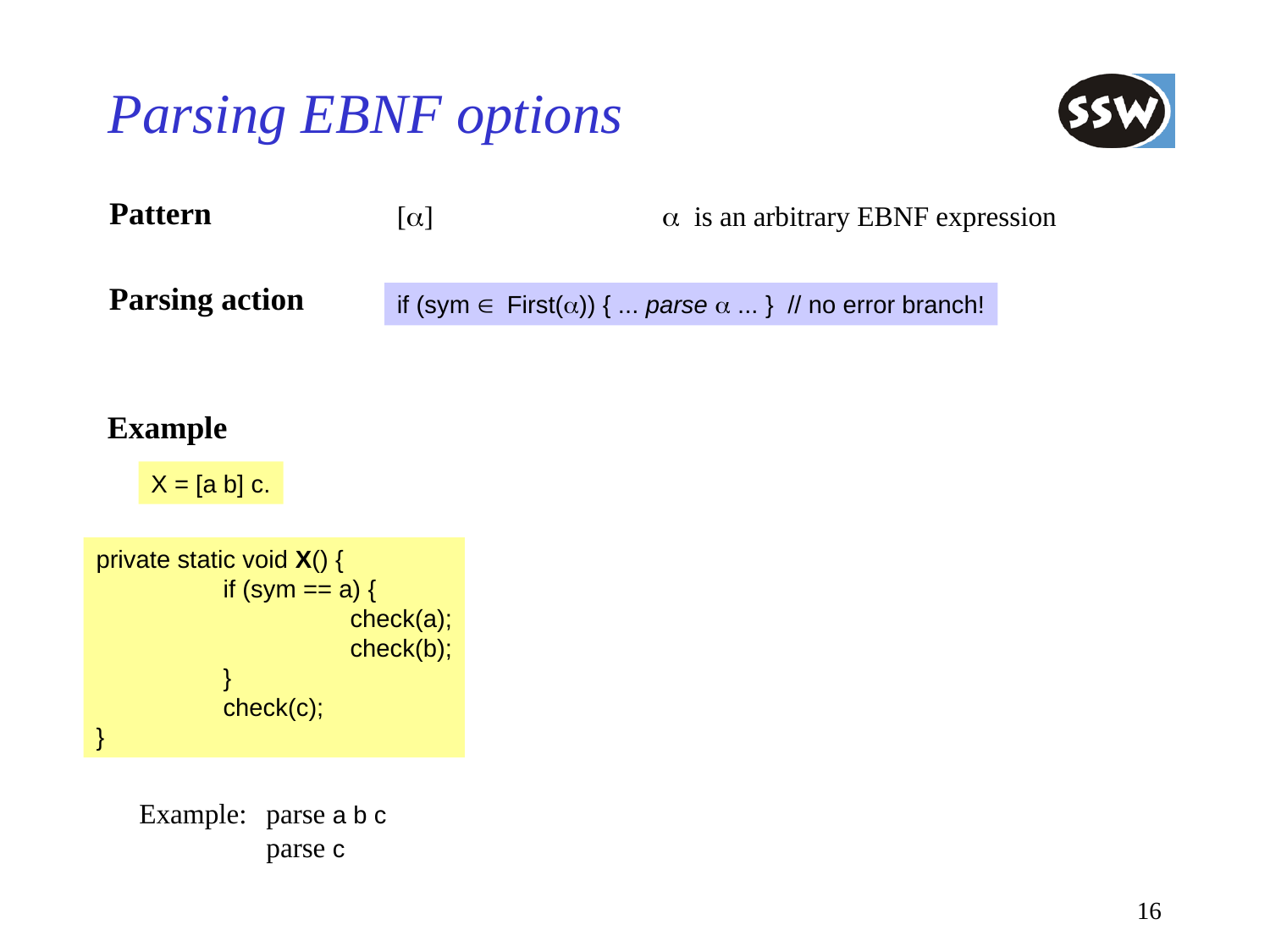

# Parsing EBNF options
Pattern
[α]
α is an arbitrary EBNF expression
Parsing action
if (sym ∈ First(α)) { ... parse α ... }  // no error branch!
Example
X = [a b] c.
private static void X() {
	if (sym == a) {
		check(a);
		check(b);
	}
	check(c);
}
Example:	parse a b c
	parse c
16